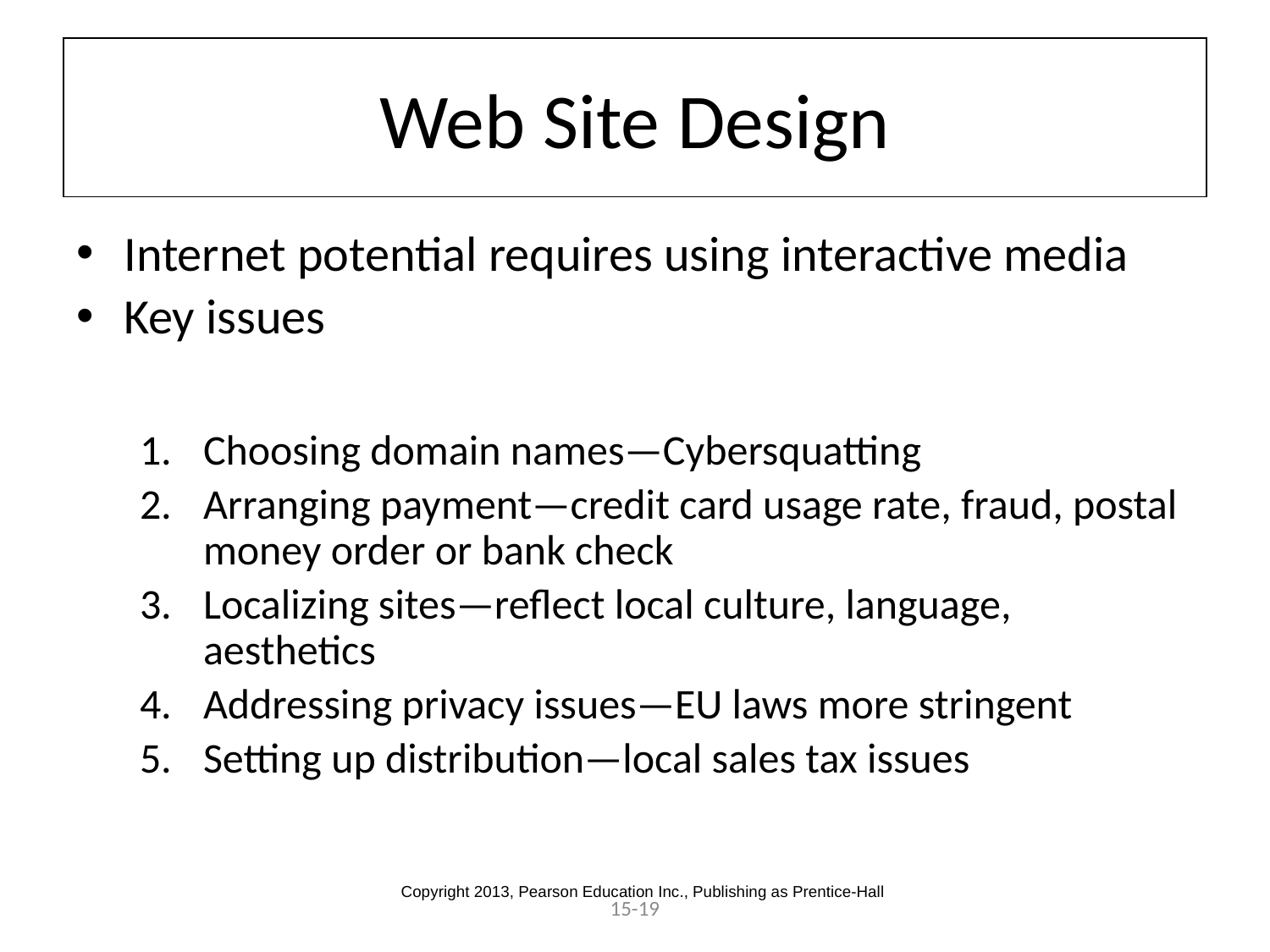

# Web Site Design
Internet potential requires using interactive media
Key issues

Choosing domain names—Cybersquatting
Arranging payment—credit card usage rate, fraud, postal money order or bank check
Localizing sites—reflect local culture, language, aesthetics
Addressing privacy issues—EU laws more stringent
Setting up distribution—local sales tax issues
Copyright 2013, Pearson Education Inc., Publishing as Prentice-Hall

15-19